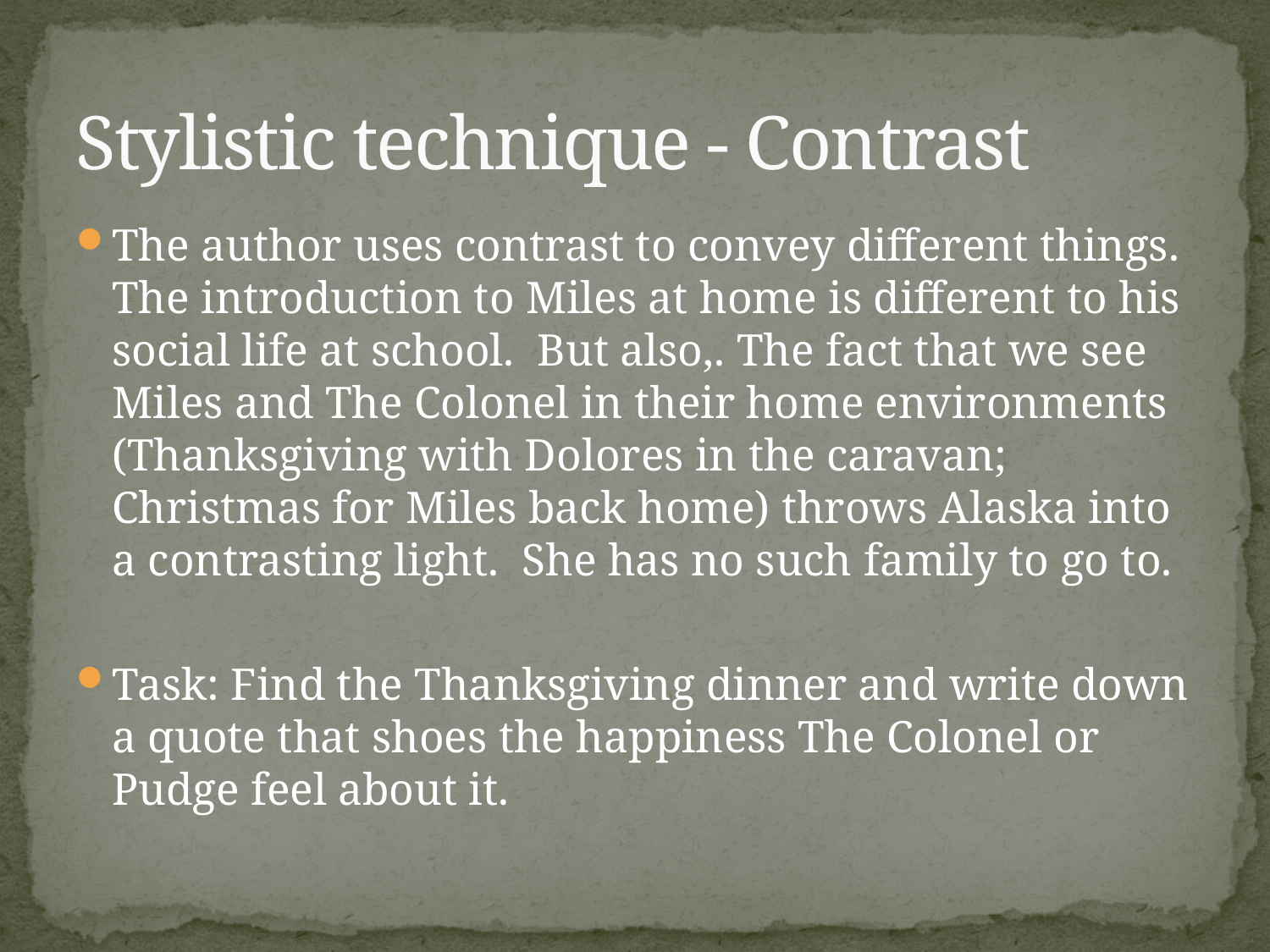

# Stylistic technique - Contrast
The author uses contrast to convey different things.  The introduction to Miles at home is different to his social life at school.  But also,. The fact that we see Miles and The Colonel in their home environments (Thanksgiving with Dolores in the caravan; Christmas for Miles back home) throws Alaska into a contrasting light.  She has no such family to go to.

Task: Find the Thanksgiving dinner and write down a quote that shoes the happiness The Colonel or Pudge feel about it.